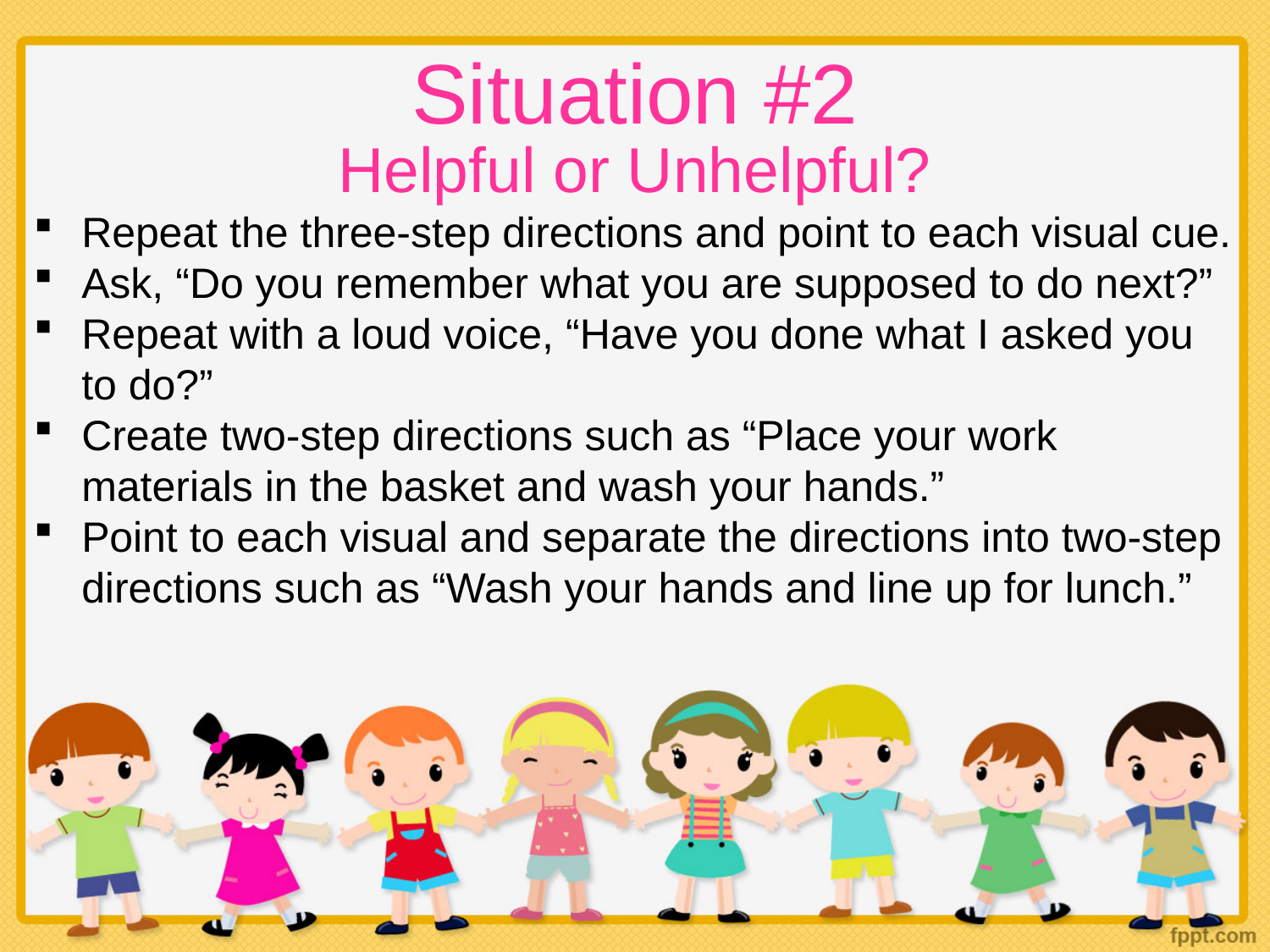

# Situation #2
Helpful or Unhelpful?
Repeat the three-step directions and point to each visual cue.
Ask, “Do you remember what you are supposed to do next?”
Repeat with a loud voice, “Have you done what I asked you to do?”
Create two-step directions such as “Place your work materials in the basket and wash your hands.”
Point to each visual and separate the directions into two-step directions such as “Wash your hands and line up for lunch.”